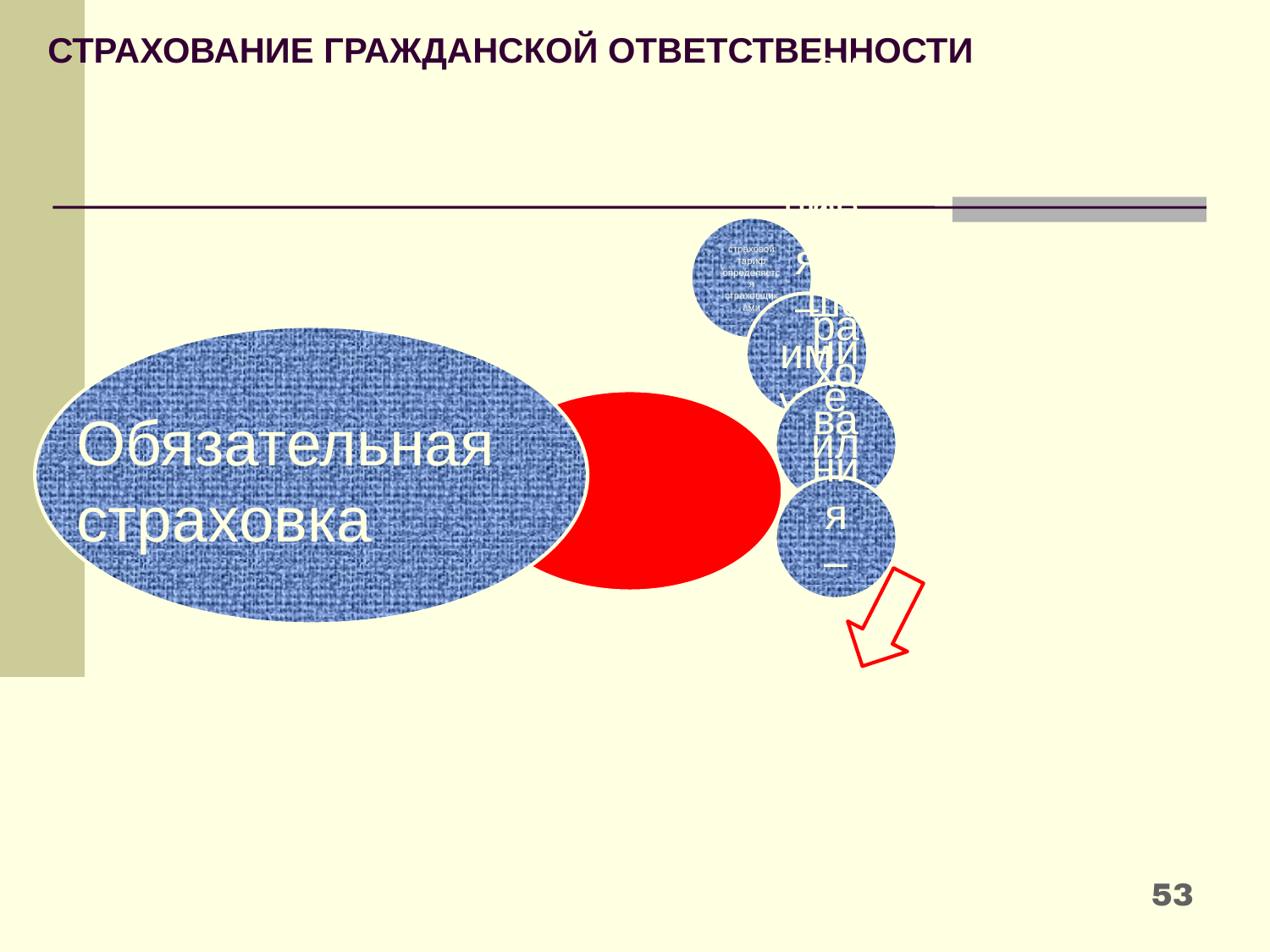

# СТРАХОВАНИЕ ГРАЖДАНСКОЙ ОТВЕТСТВЕННОСТИ
страховой тариф определяется страховщиками

Обязательная
страховка
Обязательная
страховка
53